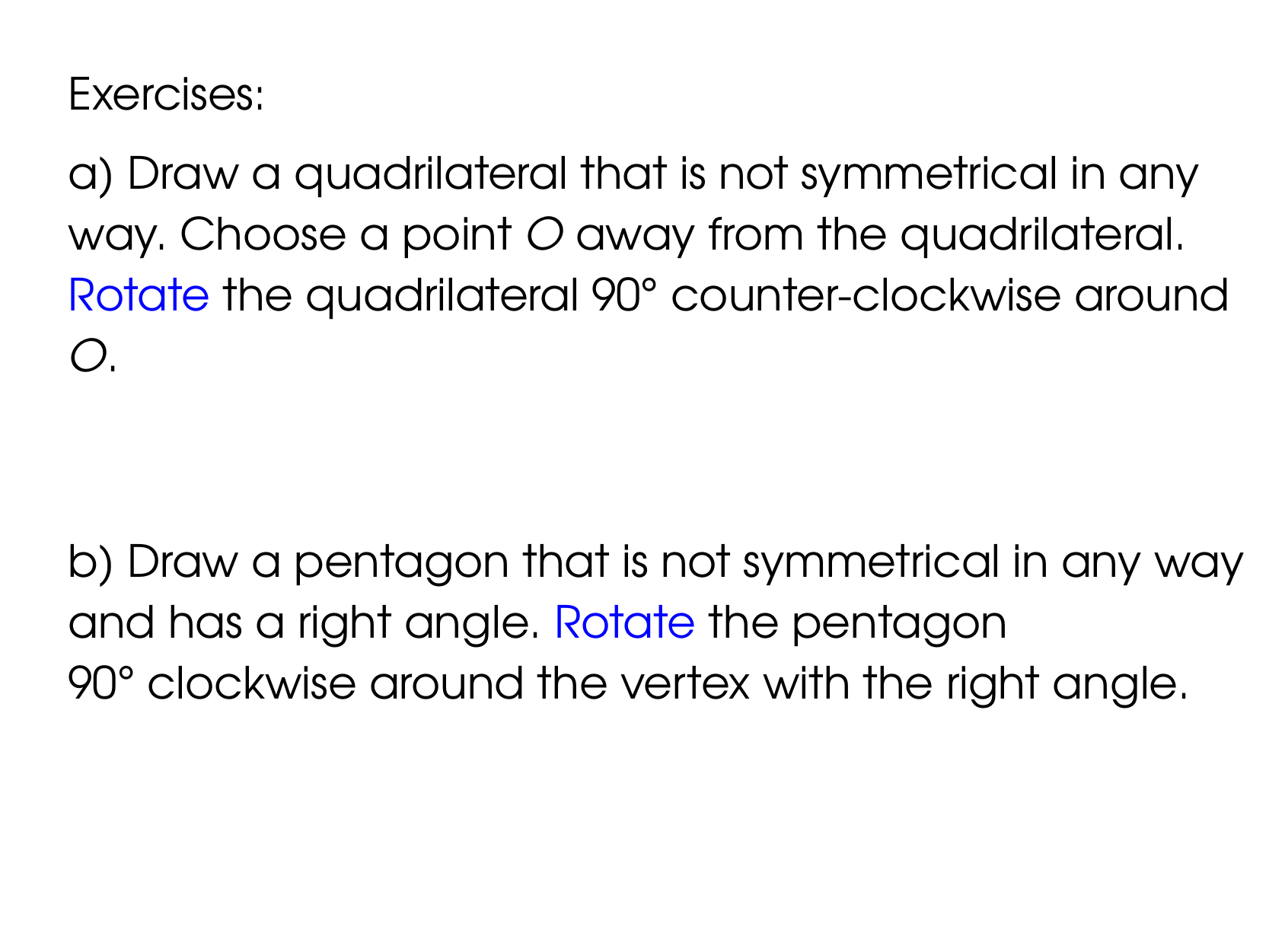

Exercises:
a) Draw a quadrilateral that is not symmetrical in any way. Choose a point O away from the quadrilateral. Rotate the quadrilateral 90° counter-clockwise around O.
b) Draw a pentagon that is not symmetrical in any way and has a right angle. Rotate the pentagon
90° clockwise around the vertex with the right angle.